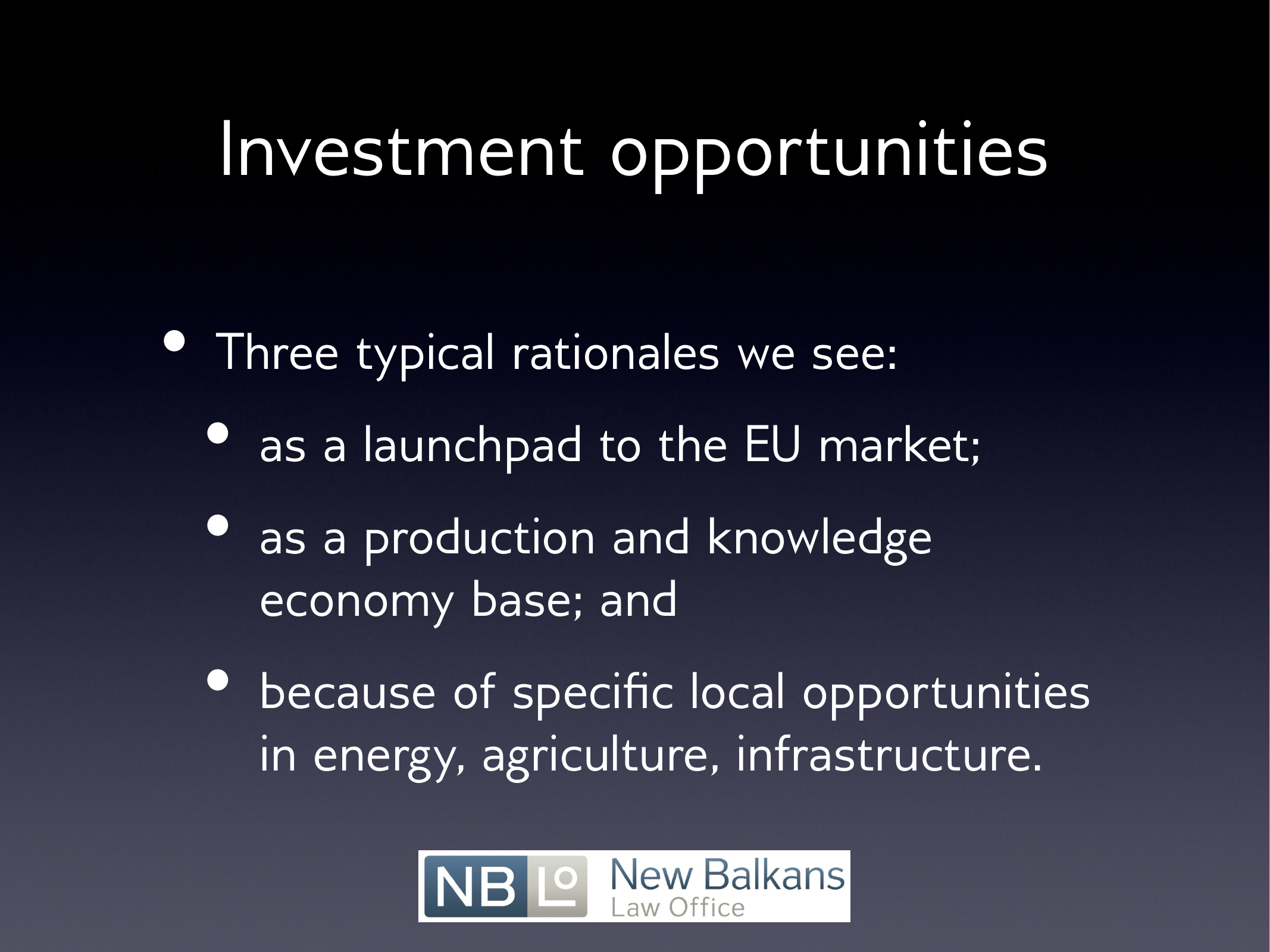

# Investment opportunities
Three typical rationales we see:
as a launchpad to the EU market;
as a production and knowledge economy base; and
because of specific local opportunities in energy, agriculture, infrastructure.